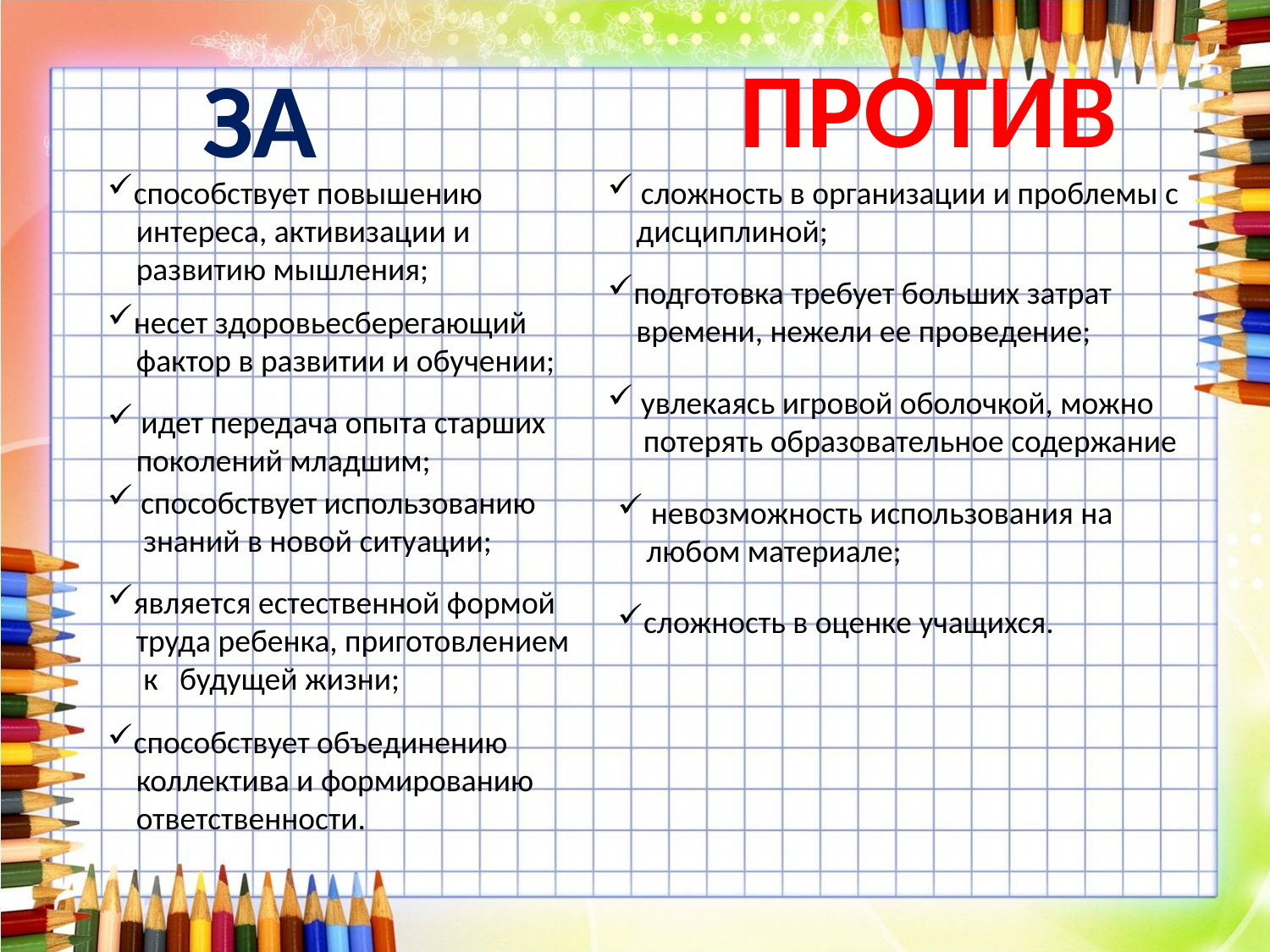

ПРОТИВ
ЗА
способствует повышению
    интереса, активизации и
    развитию мышления;
 сложность в организации и проблемы с
    дисциплиной;
подготовка требует больших затрат
    времени, нежели ее проведение;
несет здоровьесберегающий
    фактор в развитии и обучении;
 увлекаясь игровой оболочкой, можно
     потерять образовательное содержание
 идет передача опыта старших
    поколений младшим;
 способствует использованию
     знаний в новой ситуации;
 невозможность использования на
    любом материале;
является естественной формой
    труда ребенка, приготовлением
     к   будущей жизни;
сложность в оценке учащихся.
способствует объединению
    коллектива и формированию
    ответственности.